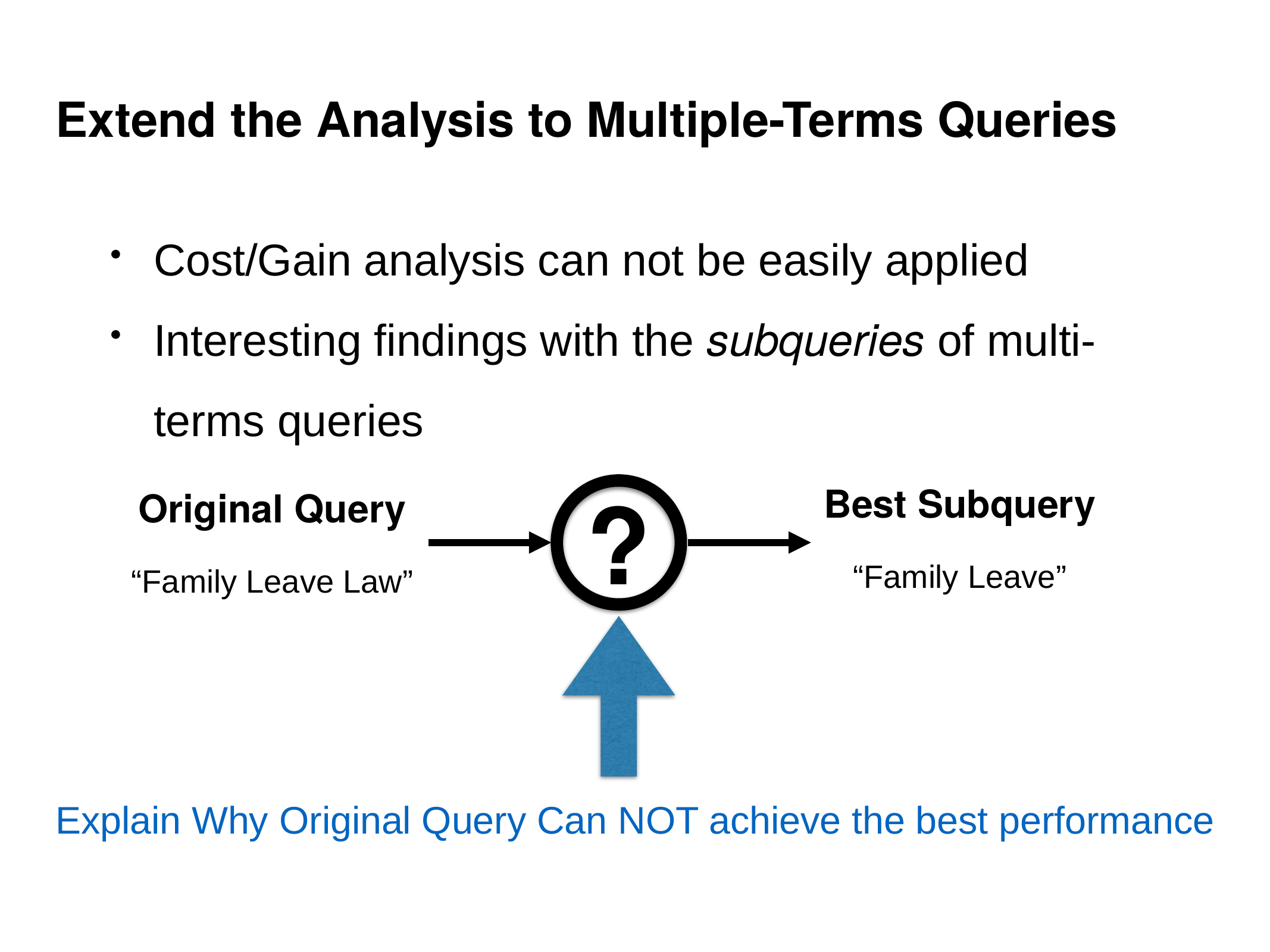

# Extend the Analysis to Multiple-Terms Queries
Cost/Gain analysis can not be easily applied
Interesting findings with the subqueries of multi-terms queries
?
Best Subquery
Original Query

“Family Leave”
“Family Leave Law”

Explain Why Original Query Can NOT achieve the best performance
144